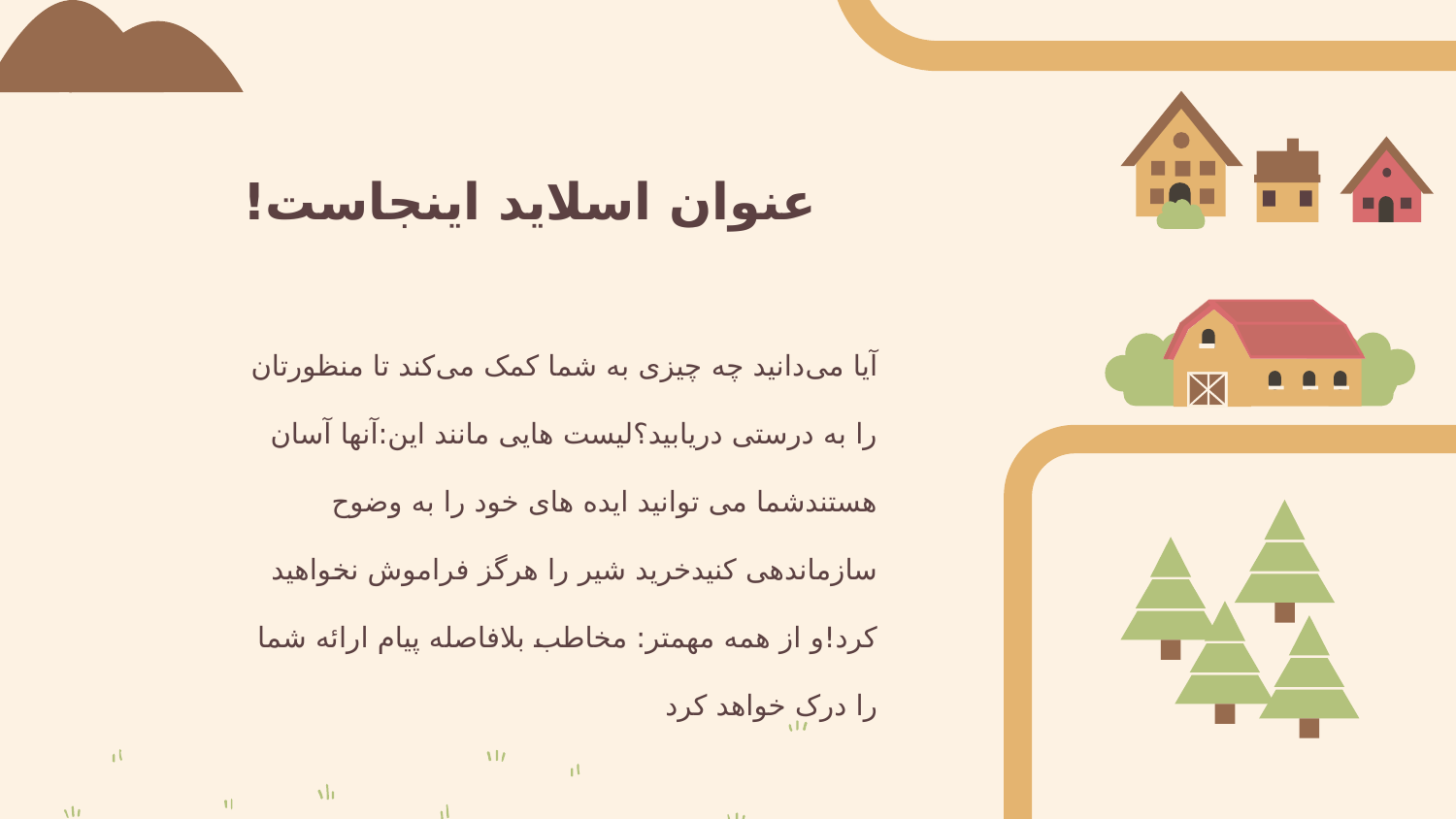

# عنوان اسلاید اینجاست!
آیا می‌دانید چه چیزی به شما کمک می‌کند تا منظورتان را به درستی دریابید؟لیست هایی مانند این:آنها آسان هستندشما می توانید ایده های خود را به وضوح سازماندهی کنیدخرید شیر را هرگز فراموش نخواهید کرد!و از همه مهمتر: مخاطب بلافاصله پیام ارائه شما را درک خواهد کرد